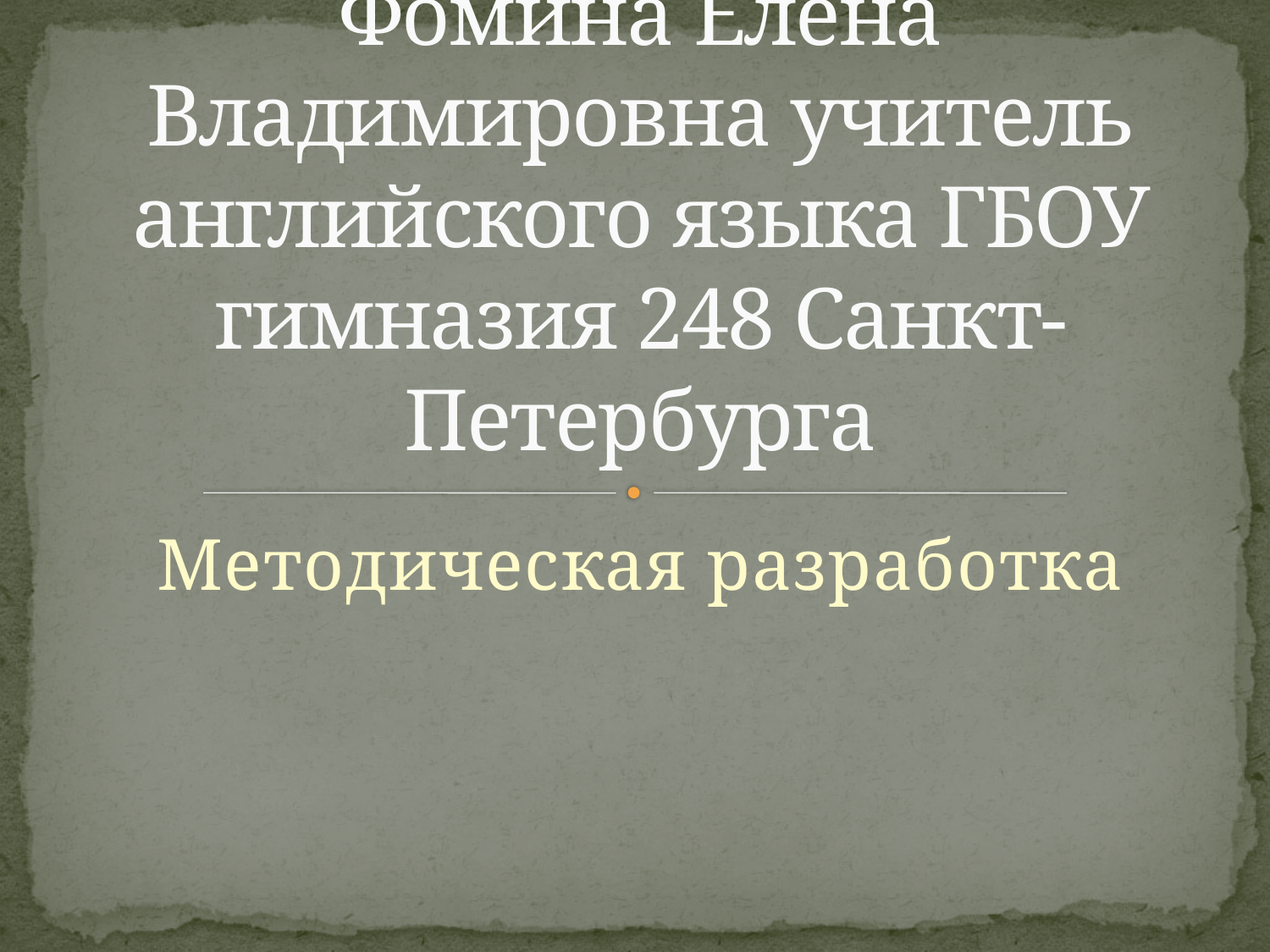

# Фомина Елена Владимировна учитель английского языка ГБОУ гимназия 248 Санкт-Петербурга
Методическая разработка